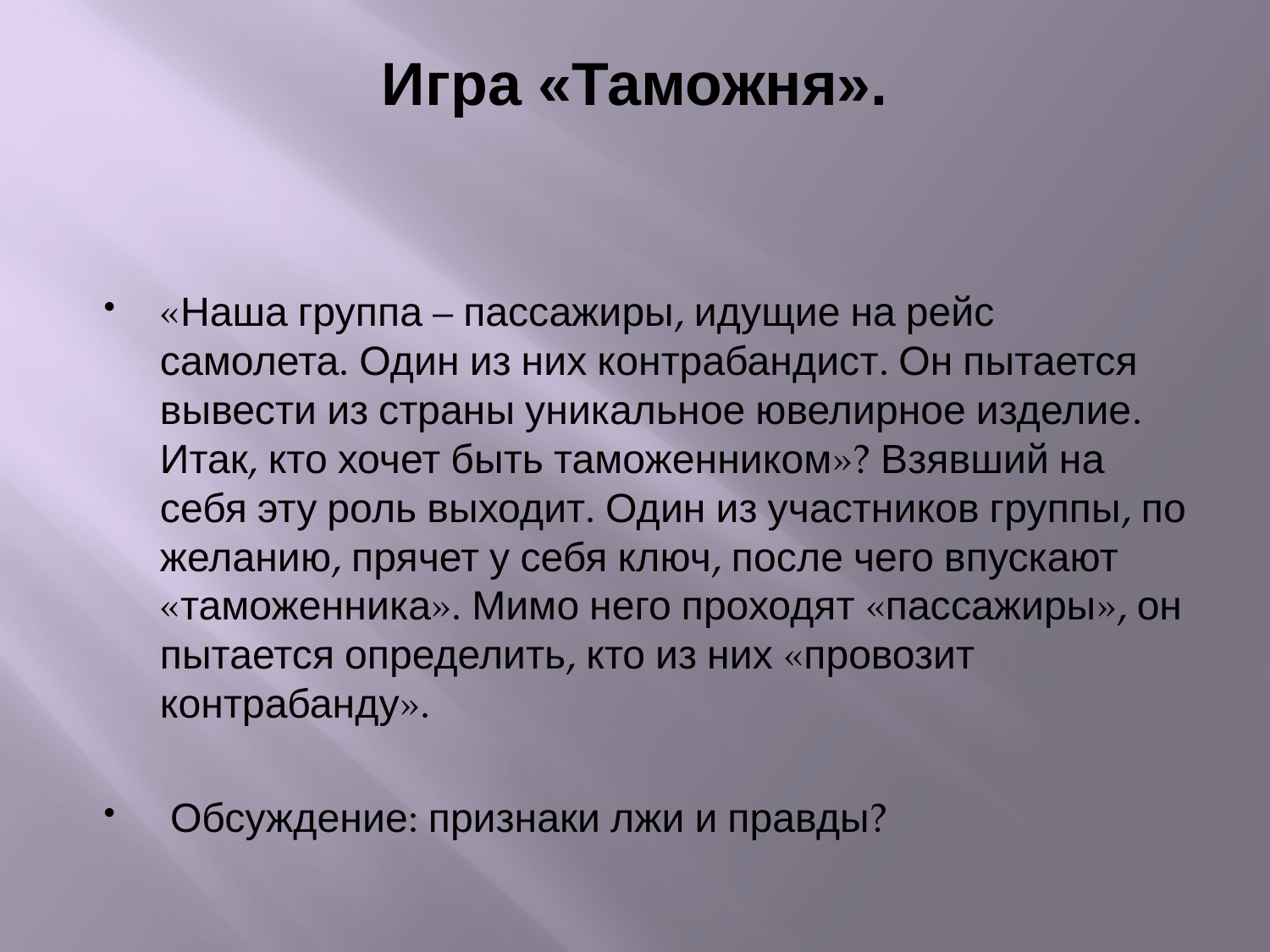

# Игра «Таможня».

«Наша группа – пассажиры, идущие на рейс самолета. Один из них контрабандист. Он пытается вывести из страны уникальное ювелирное изделие. Итак, кто хочет быть таможенником»? Взявший на себя эту роль выходит. Один из участников группы, по желанию, прячет у себя ключ, после чего впускают «таможенника». Мимо него проходят «пассажиры», он пытается определить, кто из них «провозит контрабанду».

 Обсуждение: признаки лжи и правды?